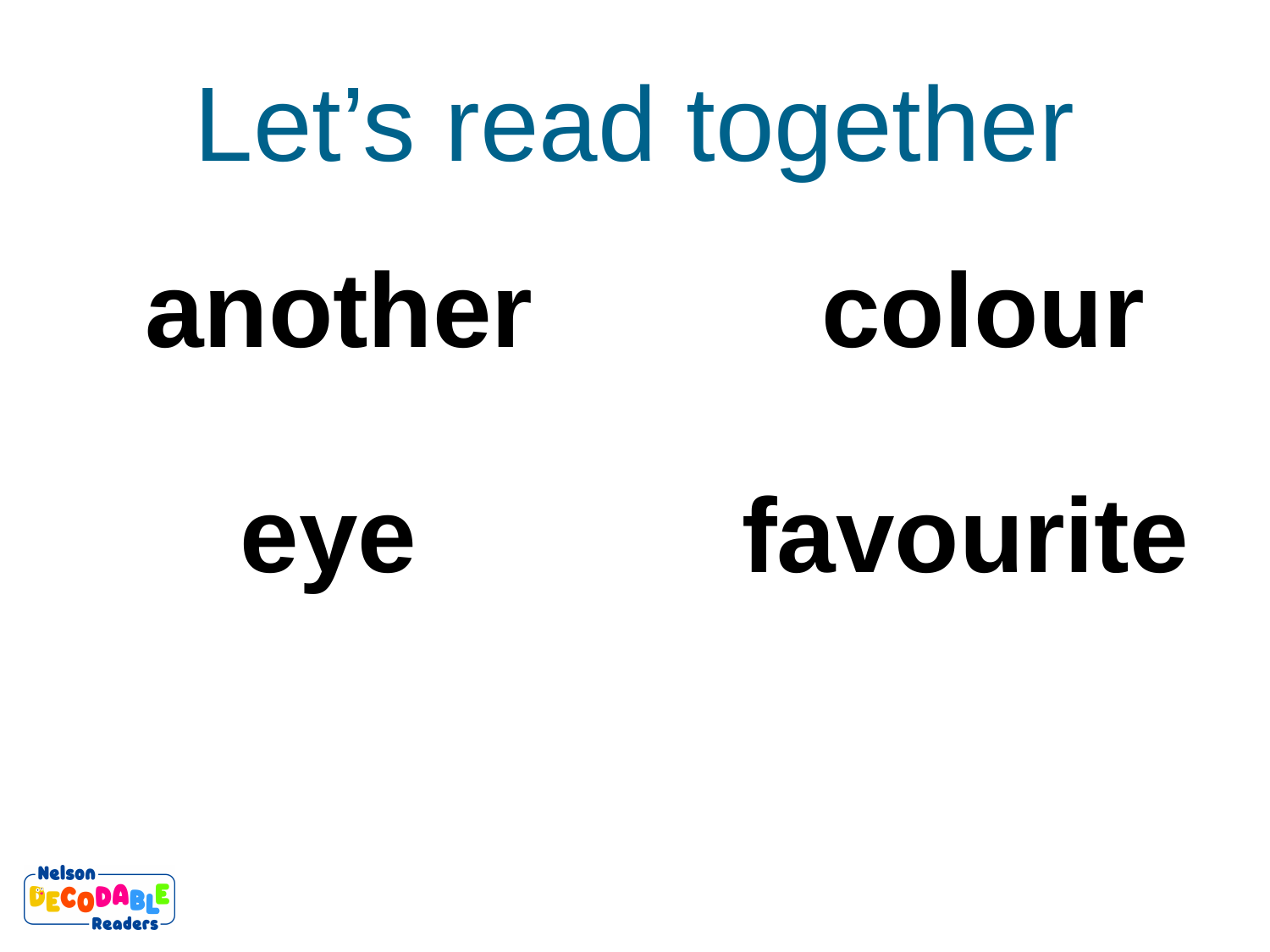

Let’s read together
another
colour
eye
favourite